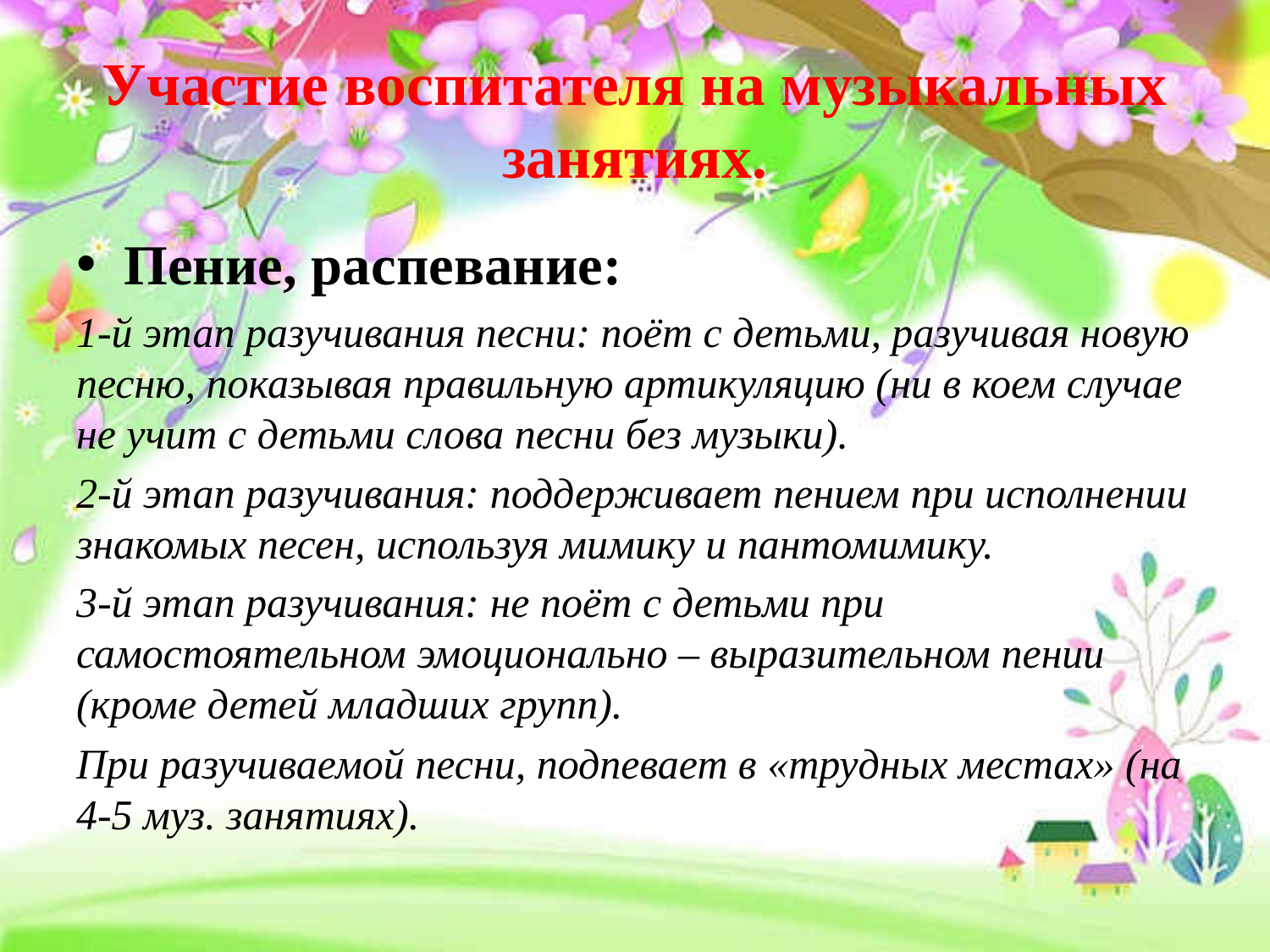

# Участие воспитателя на музыкальных занятиях.
Пение, распевание:
1-й этап разучивания песни: поёт с детьми, разучивая новую песню, показывая правильную артикуляцию (ни в коем случае не учит с детьми слова песни без музыки).
2-й этап разучивания: поддерживает пением при исполнении знакомых песен, используя мимику и пантомимику.
3-й этап разучивания: не поёт с детьми при самостоятельном эмоционально – выразительном пении (кроме детей младших групп).
При разучиваемой песни, подпевает в «трудных местах» (на 4-5 муз. занятиях).